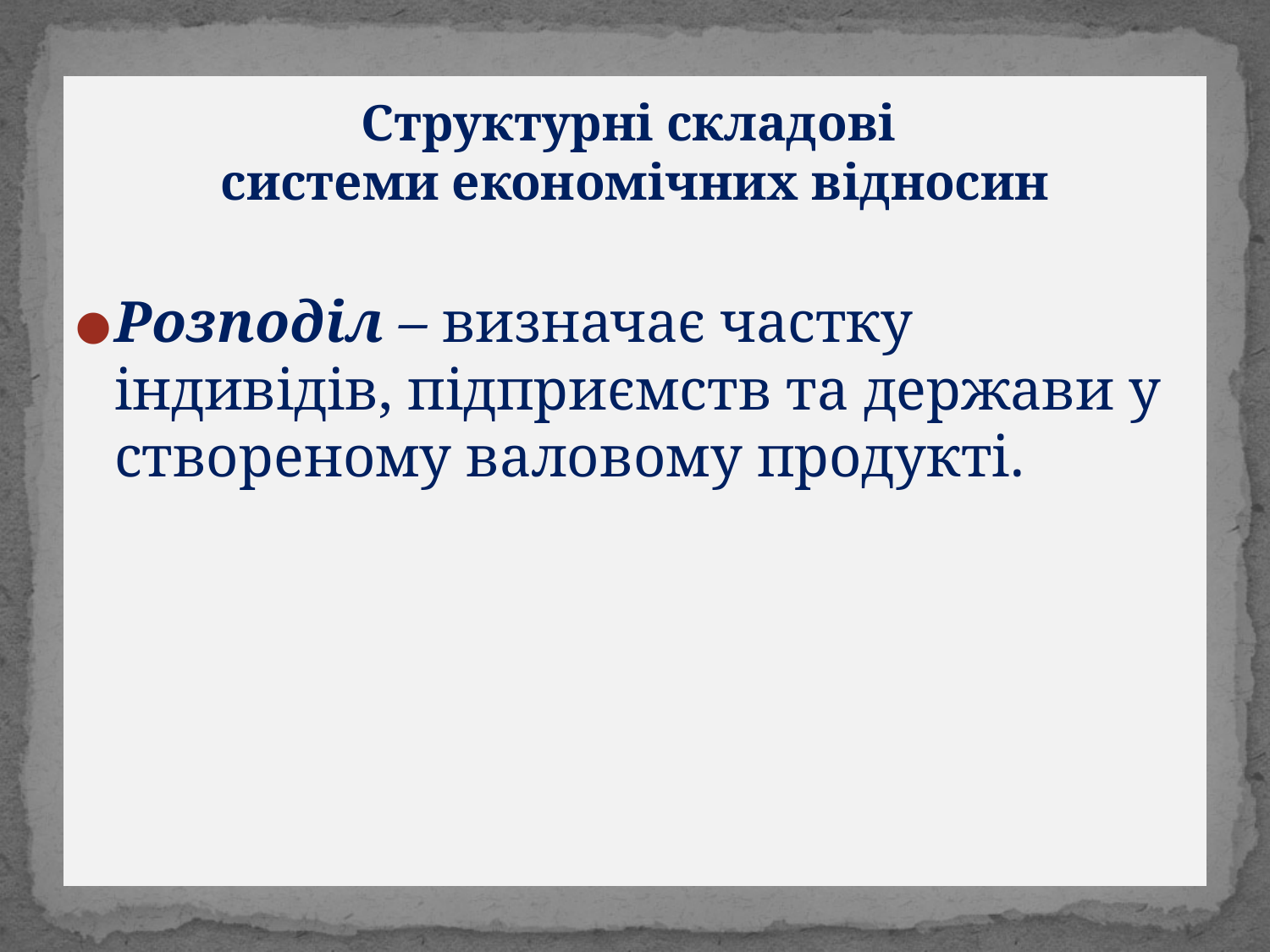

# Структурні складові системи економічних відносин

Розподіл – визначає частку індивідів, підприємств та держави у створеному валовому продукті.